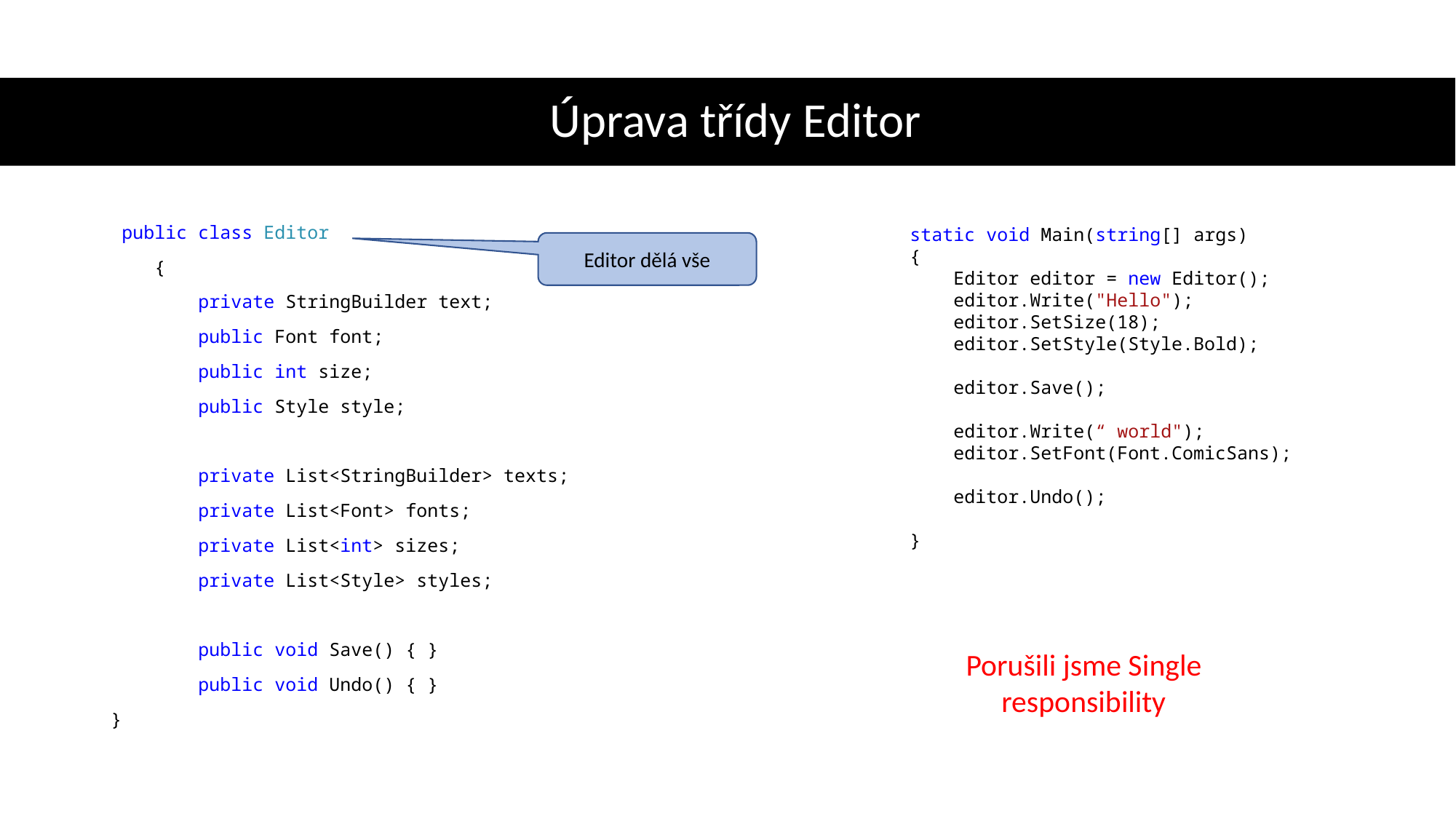

# Úprava třídy Editor

 public class Editor
    {
        private StringBuilder text;
        public Font font;
        public int size;
        public Style style;

        private List<StringBuilder> texts;
        private List<Font> fonts;
        private List<int> sizes;
        private List<Style> styles;

        public void Save() { }
        public void Undo() { }
}
static void Main(string[] args)
{
    Editor editor = new Editor();
    editor.Write("Hello");
    editor.SetSize(18);
    editor.SetStyle(Style.Bold);

    editor.Save();

    editor.Write(“ world");
    editor.SetFont(Font.ComicSans);

    editor.Undo();

}
Editor dělá vše
Porušili jsme Single responsibility